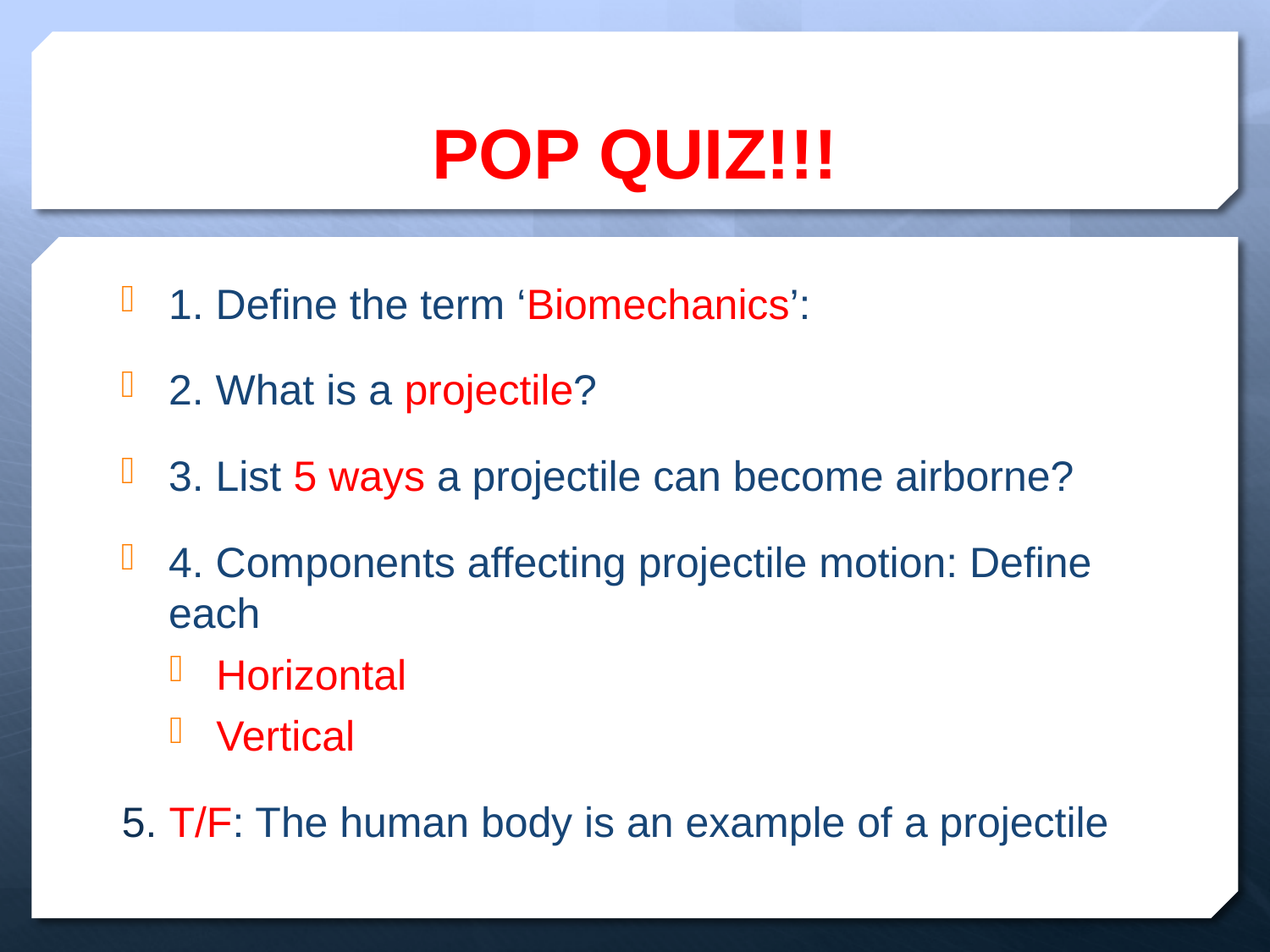

# POP QUIZ!!!
1. Define the term ‘Biomechanics’:
2. What is a projectile?
3. List 5 ways a projectile can become airborne?
4. Components affecting projectile motion: Define each
Horizontal
Vertical
5. T/F: The human body is an example of a projectile